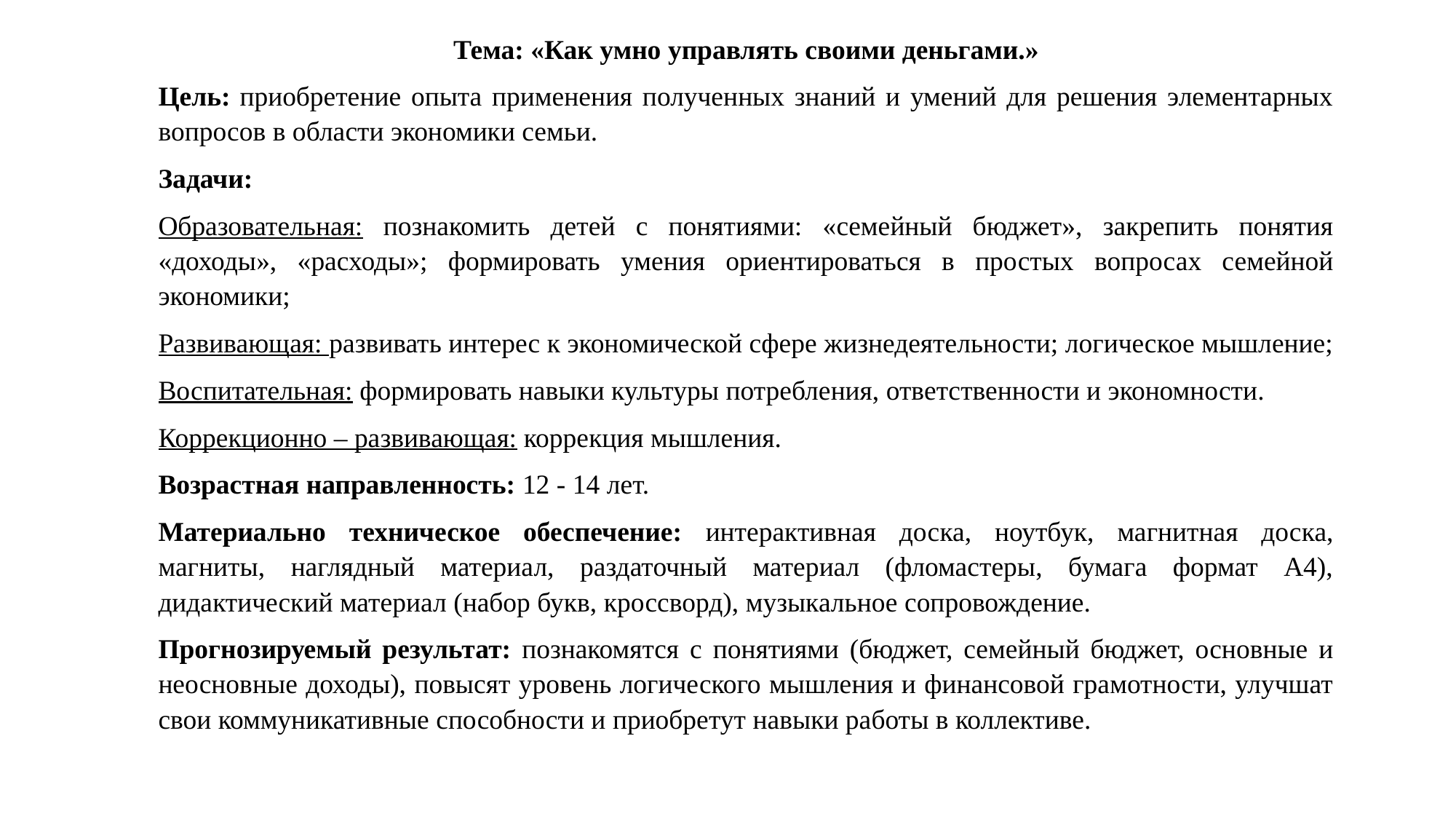

Тема: «Как умно управлять своими деньгами.»
Цель: приобретение опыта применения полученных знаний и умений для решения элементарных вопросов в области экономики семьи.
Задачи:
Образовательная: познакомить детей с понятиями: «семейный бюджет», закрепить понятия «доходы», «расходы»; формировать умения ориентироваться в простых вопросах семейной экономики;
Развивающая: развивать интерес к экономической сфере жизнедеятельности; логическое мышление;
Воспитательная: формировать навыки культуры потребления, ответственности и экономности.
Коррекционно – развивающая: коррекция мышления.
Возрастная направленность: 12 - 14 лет.
Материально техническое обеспечение: интерактивная доска, ноутбук, магнитная доска, магниты, наглядный материал, раздаточный материал (фломастеры, бумага формат А4), дидактический материал (набор букв, кроссворд), музыкальное сопровождение.
Прогнозируемый результат: познакомятся с понятиями (бюджет, семейный бюджет, основные и неосновные доходы), повысят уровень логического мышления и финансовой грамотности, улучшат свои коммуникативные способности и приобретут навыки работы в коллективе.